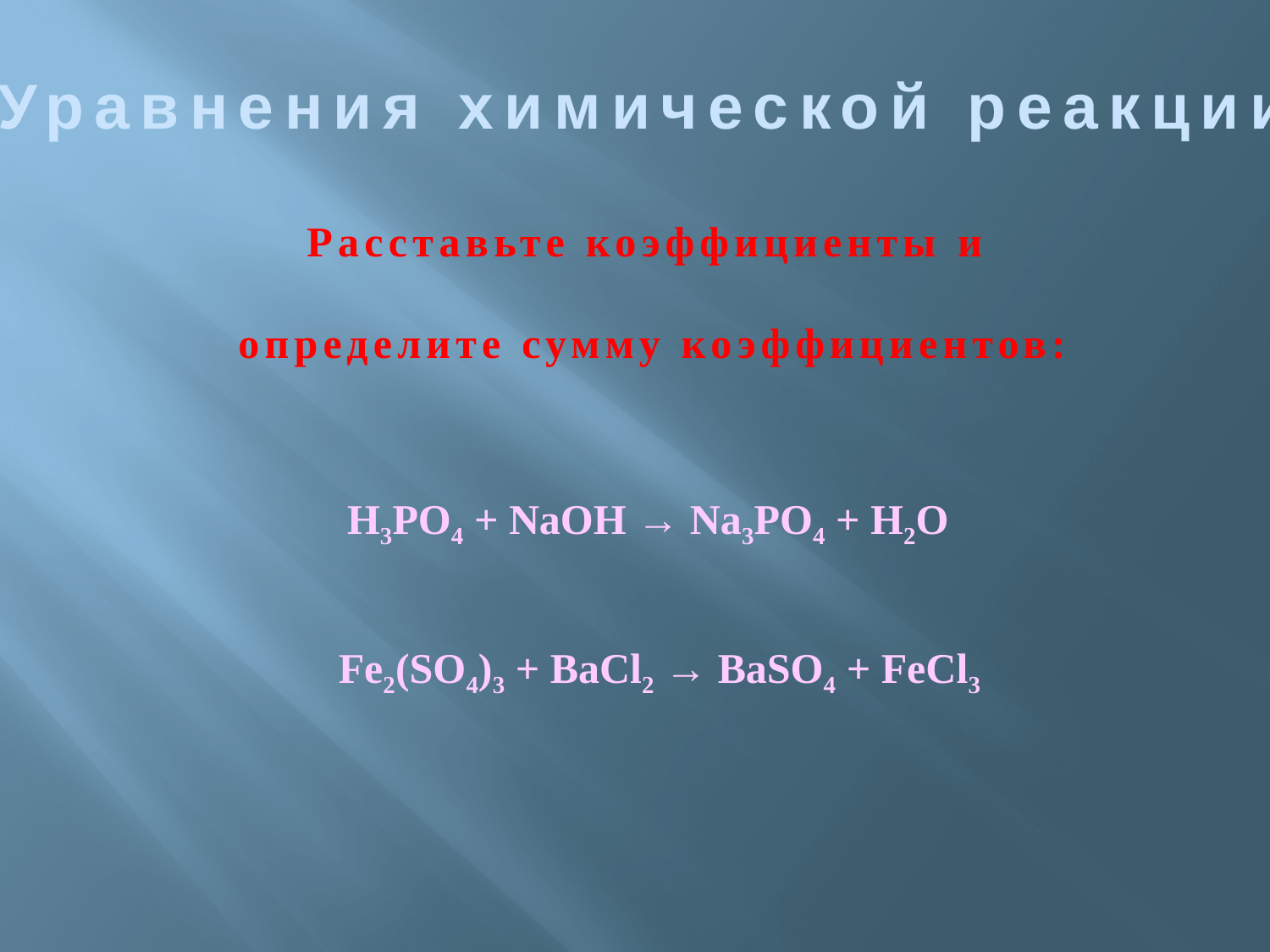

Уравнения химической реакции
Расставьте коэффициенты и
определите сумму коэффициентов:

H3PO4 + NaOH → Na3PO4 + H2O
Fe2(SO4)3 + BaCl2 → BaSO4 + FeCl3